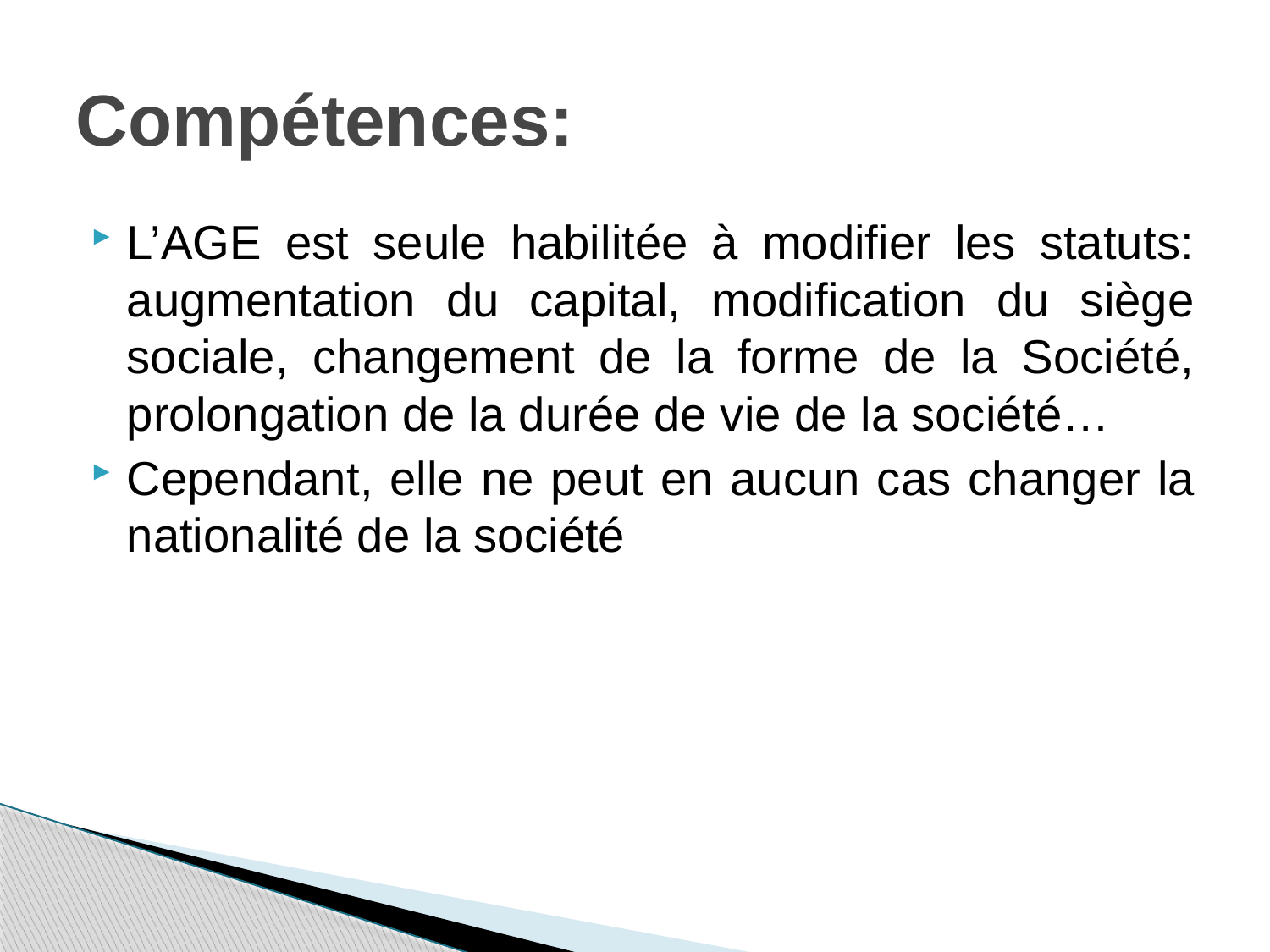

# Compétences:
L’AGE est seule habilitée à modifier les statuts: augmentation du capital, modification du siège sociale, changement de la forme de la Société, prolongation de la durée de vie de la société…
Cependant, elle ne peut en aucun cas changer la nationalité de la société